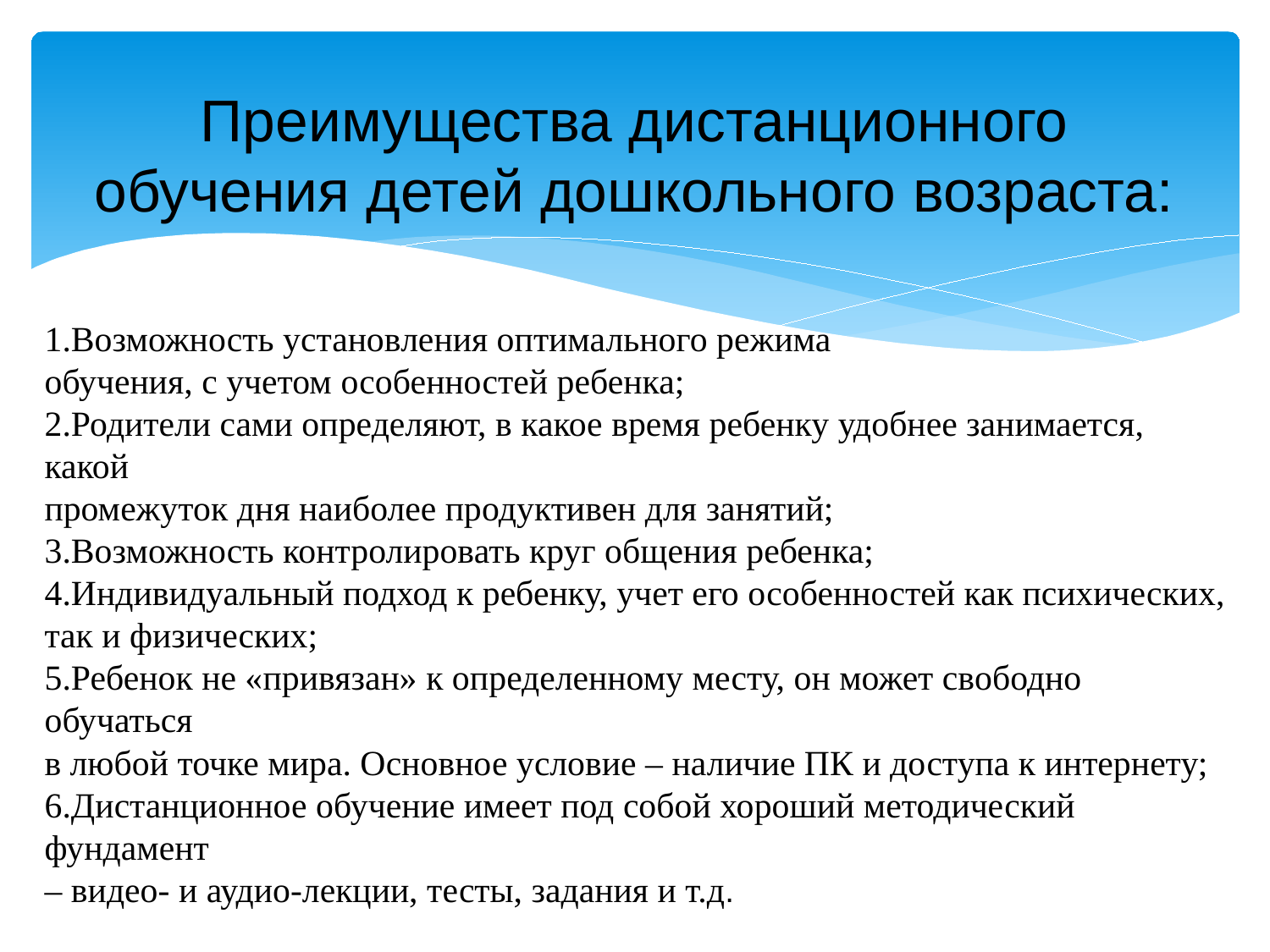

# Преимущества дистанционного обучения детей дошкольного возраста:
1.Возможность установления оптимального режима
обучения, с учетом особенностей ребенка;
2.Родители сами определяют, в какое время ребенку удобнее занимается, какой
промежуток дня наиболее продуктивен для занятий;
3.Возможность контролировать круг общения ребенка;
4.Индивидуальный подход к ребенку, учет его особенностей как психических,
так и физических;
5.Ребенок не «привязан» к определенному месту, он может свободно обучаться
в любой точке мира. Основное условие – наличие ПК и доступа к интернету;
6.Дистанционное обучение имеет под собой хороший методический фундамент
– видео- и аудио-лекции, тесты, задания и т.д.